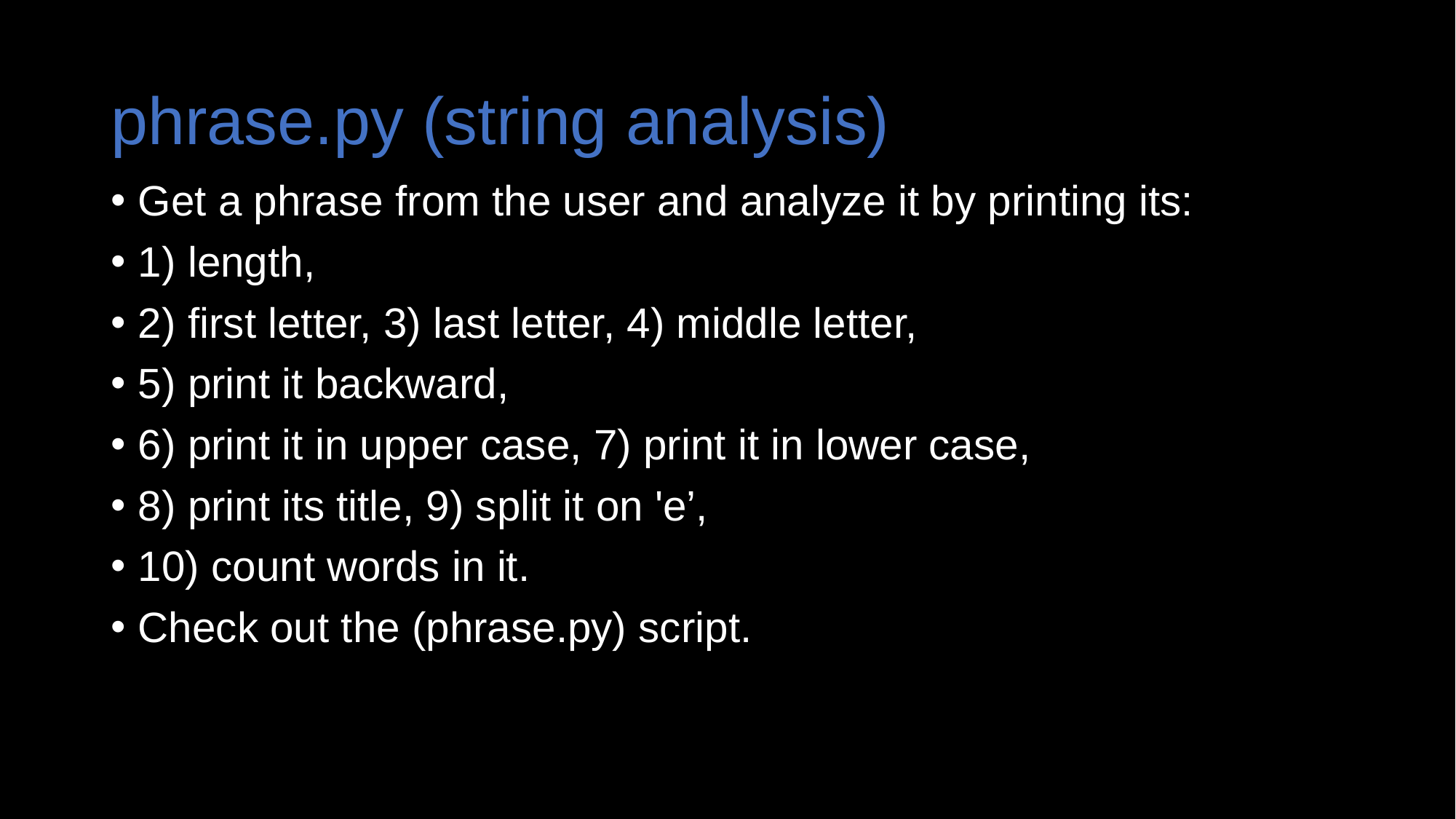

# phrase.py (string analysis)
Get a phrase from the user and analyze it by printing its:
1) length,
2) first letter, 3) last letter, 4) middle letter,
5) print it backward,
6) print it in upper case, 7) print it in lower case,
8) print its title, 9) split it on 'e’,
10) count words in it.
Check out the (phrase.py) script.